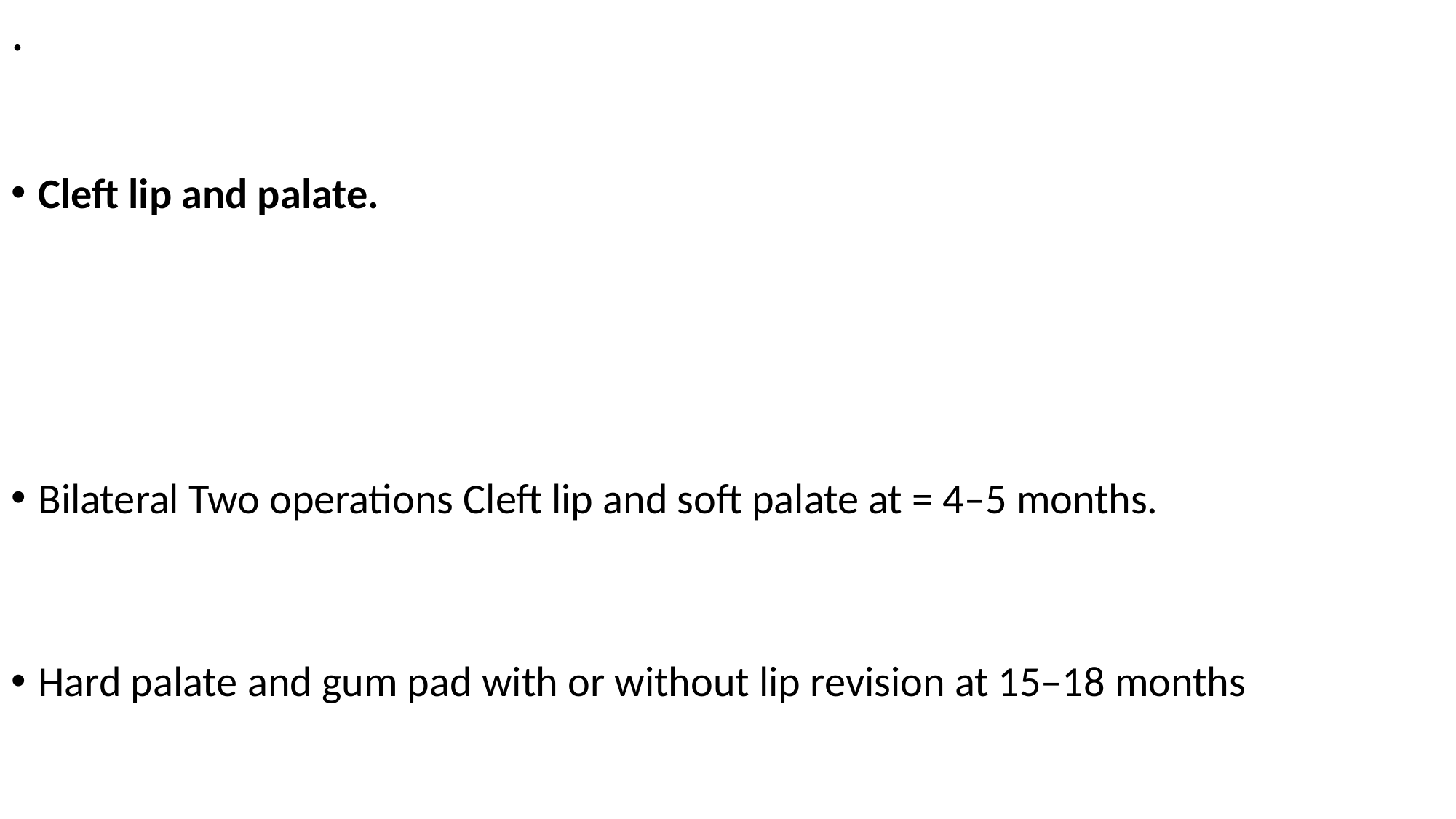

# .

Cleft lip and palate.

Bilateral Two operations Cleft lip and soft palate at = 4–5 months.

Hard palate and gum pad with or without lip revision at 15–18 months